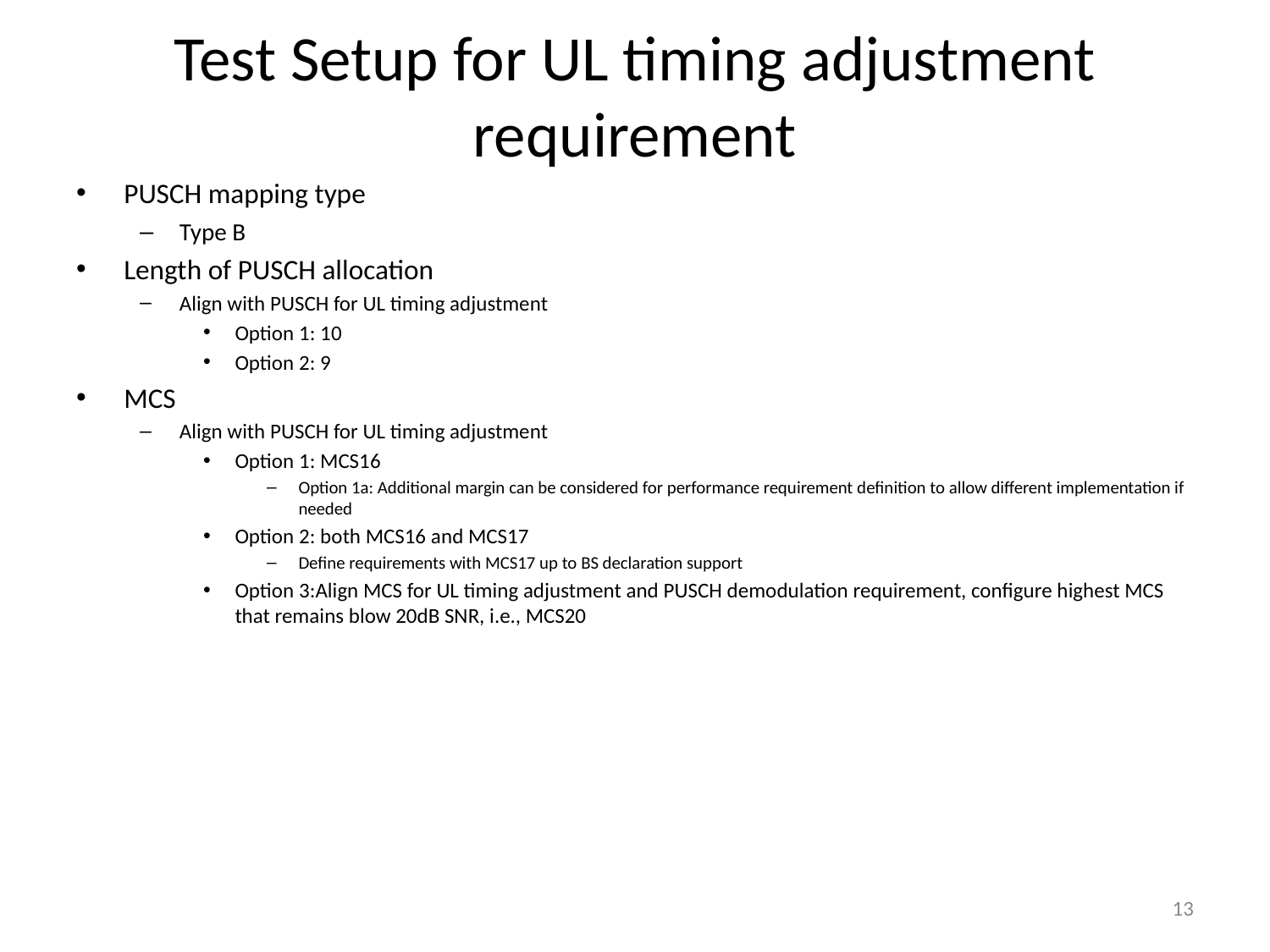

# Test Setup for UL timing adjustment requirement
PUSCH mapping type
Type B
Length of PUSCH allocation
Align with PUSCH for UL timing adjustment
Option 1: 10
Option 2: 9
MCS
Align with PUSCH for UL timing adjustment
Option 1: MCS16
Option 1a: Additional margin can be considered for performance requirement definition to allow different implementation if needed
Option 2: both MCS16 and MCS17
Define requirements with MCS17 up to BS declaration support
Option 3:Align MCS for UL timing adjustment and PUSCH demodulation requirement, configure highest MCS that remains blow 20dB SNR, i.e., MCS20

13